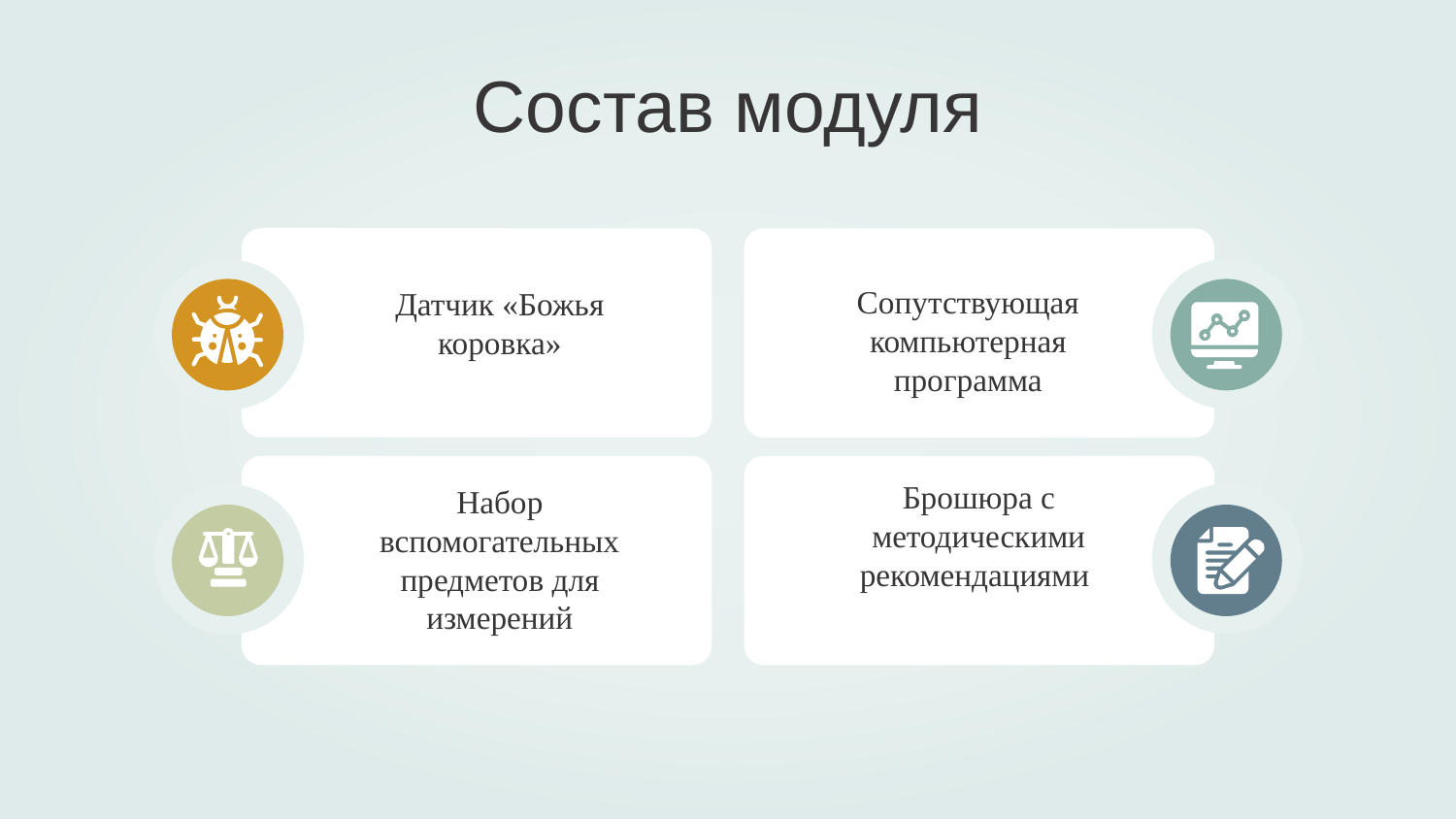

Состав модуля

Сопутствующая компьютерная программа

Датчик «Божья коровка»

Брошюра с методическими рекомендациями
Набор вспомогательных предметов для измерений